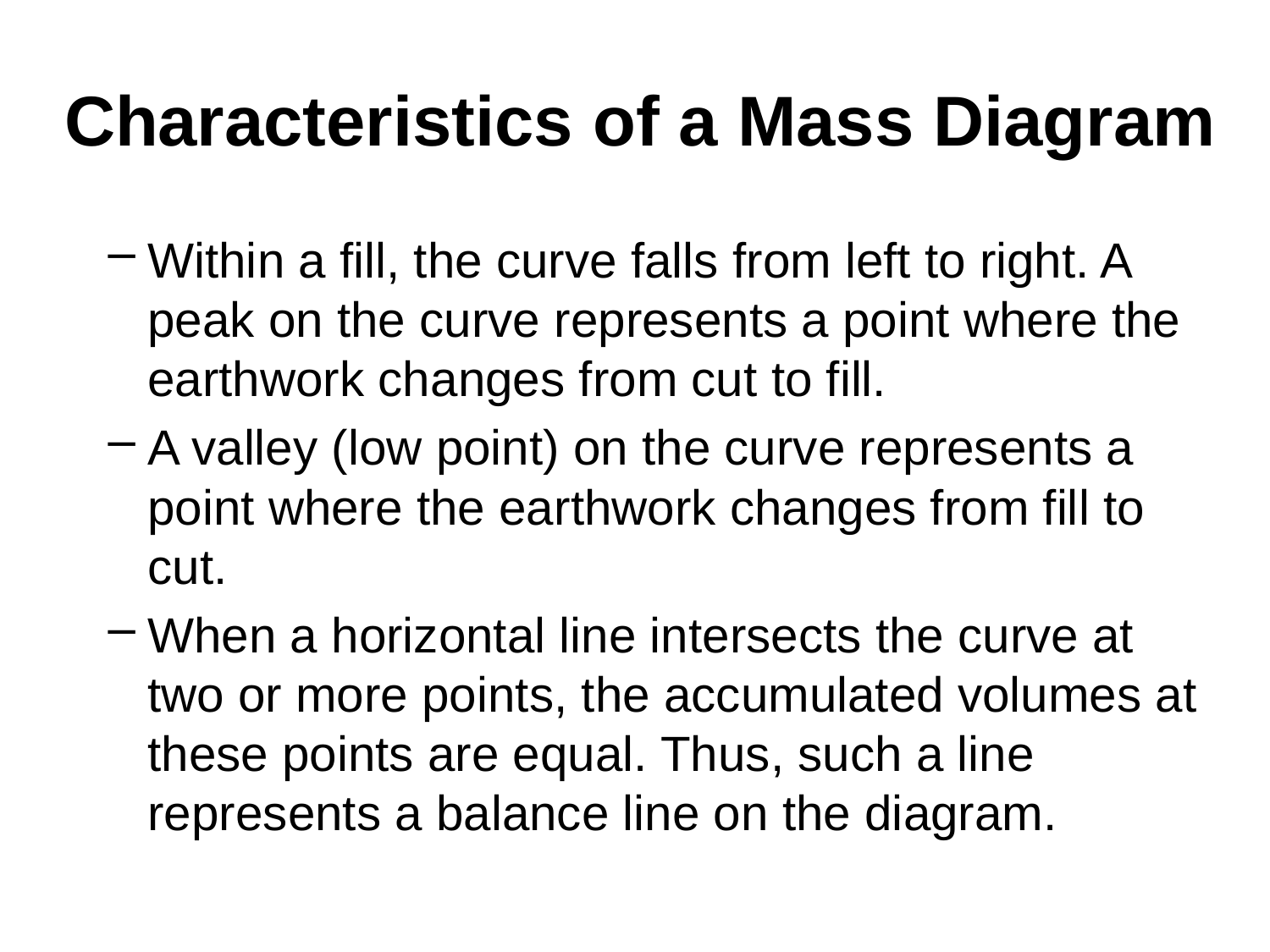

# Characteristics of a Mass Diagram
Within a fill, the curve falls from left to right. A peak on the curve represents a point where the earthwork changes from cut to fill.
A valley (low point) on the curve represents a point where the earthwork changes from fill to cut.
When a horizontal line intersects the curve at two or more points, the accumulated volumes at these points are equal. Thus, such a line represents a balance line on the diagram.